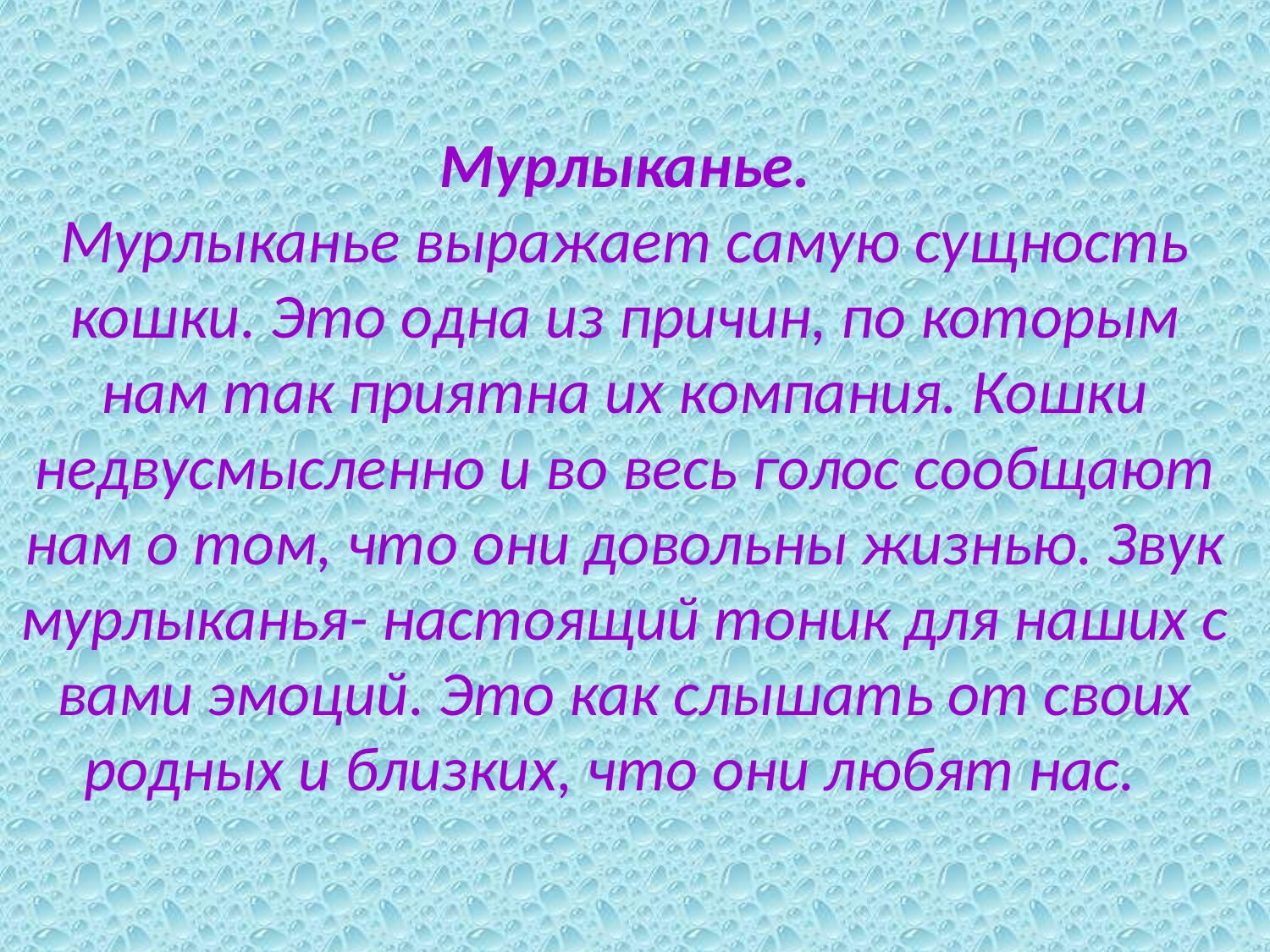

# Мурлыканье. Мурлыканье выражает самую сущность кошки. Это одна из причин, по которым нам так приятна их компания. Кошки недвусмысленно и во весь голос сообщают нам о том, что они довольны жизнью. Звук мурлыканья- настоящий тоник для наших с вами эмоций. Это как слышать от своих родных и близких, что они любят нас.